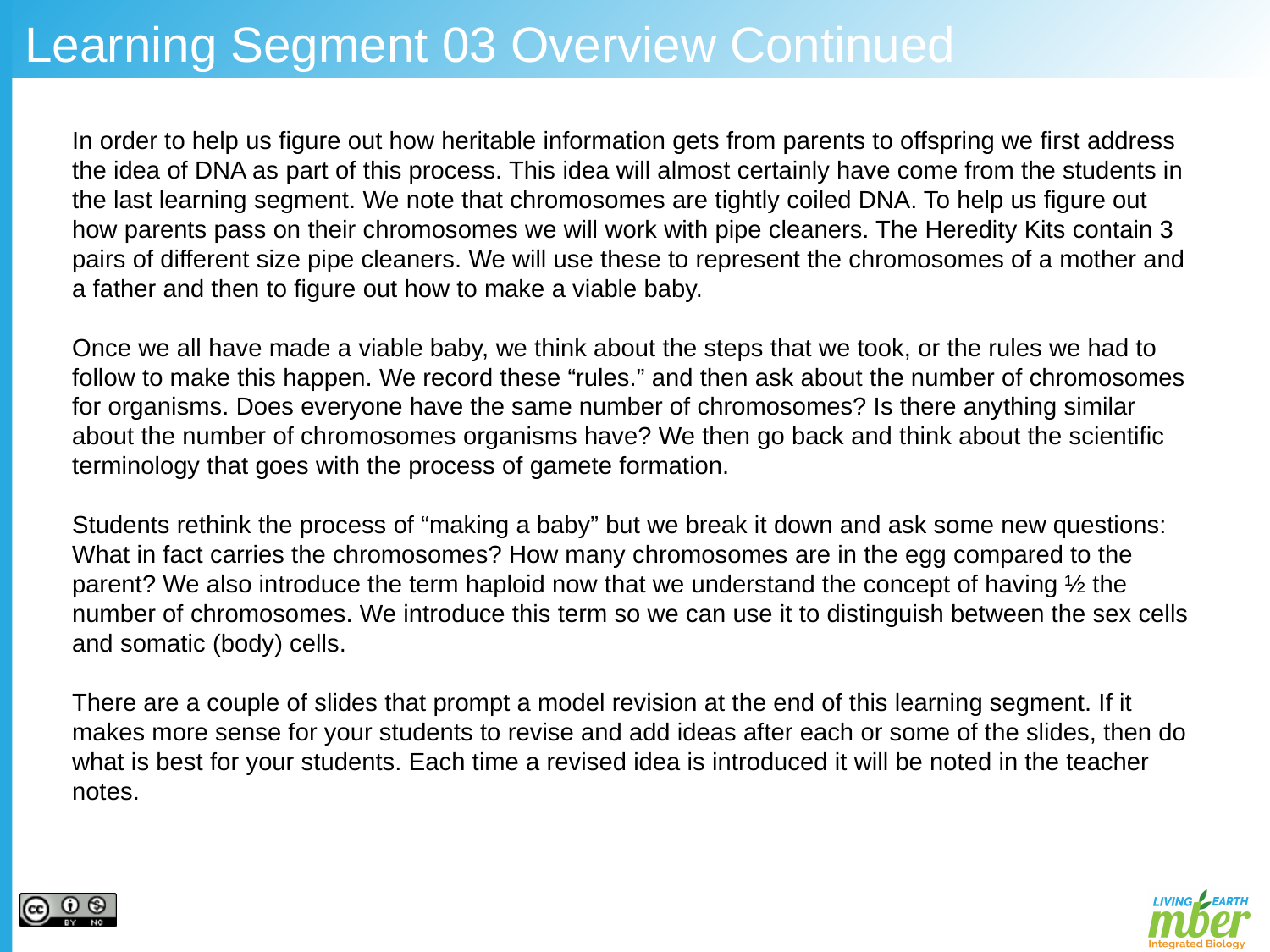

# Learning Segment 03 Overview Continued
In order to help us figure out how heritable information gets from parents to offspring we first address the idea of DNA as part of this process. This idea will almost certainly have come from the students in the last learning segment. We note that chromosomes are tightly coiled DNA. To help us figure out how parents pass on their chromosomes we will work with pipe cleaners. The Heredity Kits contain 3 pairs of different size pipe cleaners. We will use these to represent the chromosomes of a mother and a father and then to figure out how to make a viable baby.

Once we all have made a viable baby, we think about the steps that we took, or the rules we had to follow to make this happen. We record these “rules.” and then ask about the number of chromosomes for organisms. Does everyone have the same number of chromosomes? Is there anything similar about the number of chromosomes organisms have? We then go back and think about the scientific terminology that goes with the process of gamete formation.

Students rethink the process of “making a baby” but we break it down and ask some new questions: What in fact carries the chromosomes? How many chromosomes are in the egg compared to the parent? We also introduce the term haploid now that we understand the concept of having ½ the number of chromosomes. We introduce this term so we can use it to distinguish between the sex cells and somatic (body) cells.

There are a couple of slides that prompt a model revision at the end of this learning segment. If it makes more sense for your students to revise and add ideas after each or some of the slides, then do what is best for your students. Each time a revised idea is introduced it will be noted in the teacher notes.